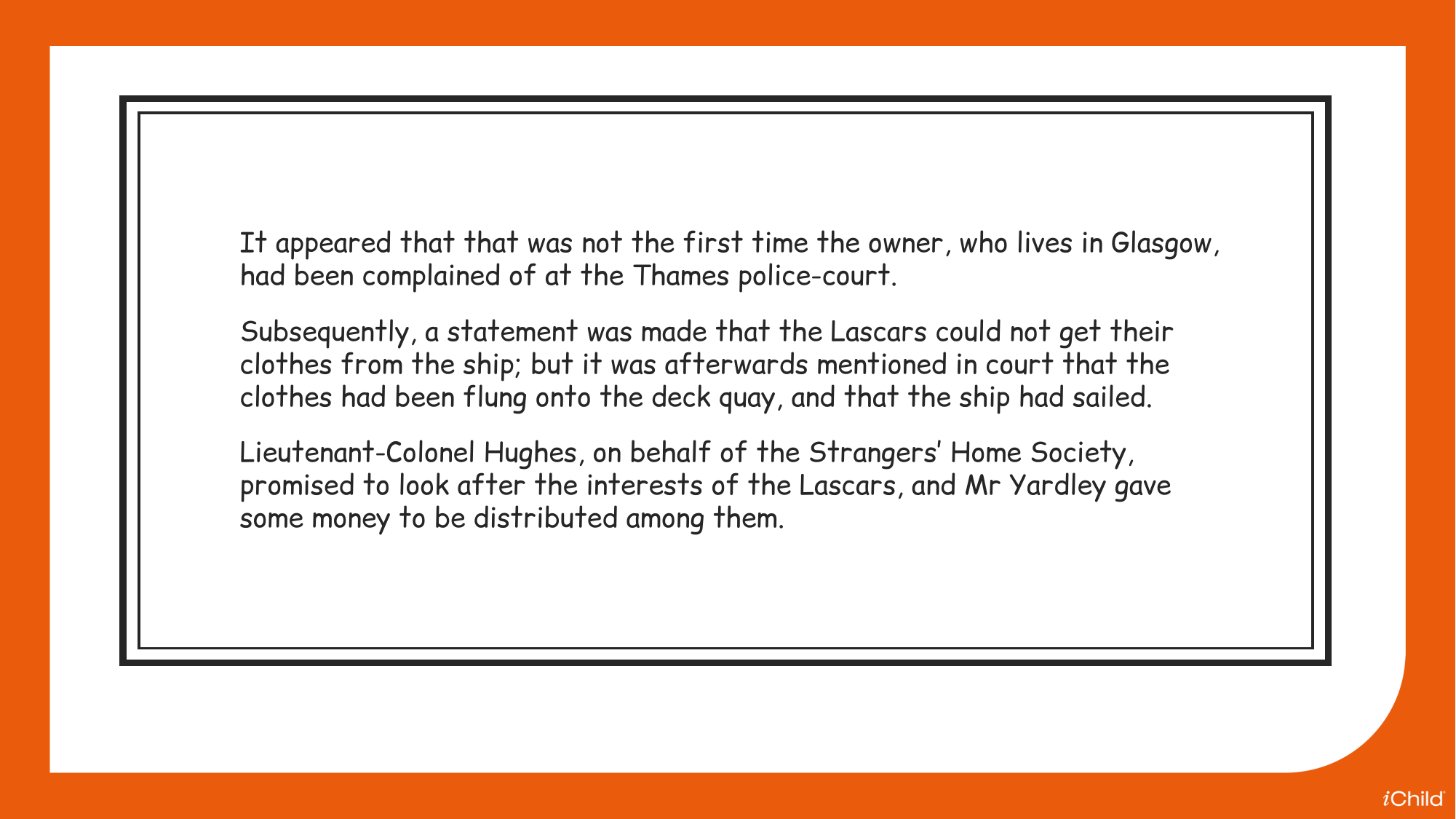

It appeared that that was not the first time the owner, who lives in Glasgow, had been complained of at the Thames police-court.
Subsequently, a statement was made that the Lascars could not get their clothes from the ship; but it was afterwards mentioned in court that the clothes had been flung onto the deck quay, and that the ship had sailed.
Lieutenant-Colonel Hughes, on behalf of the Strangers’ Home Society, promised to look after the interests of the Lascars, and Mr Yardley gave some money to be distributed among them.